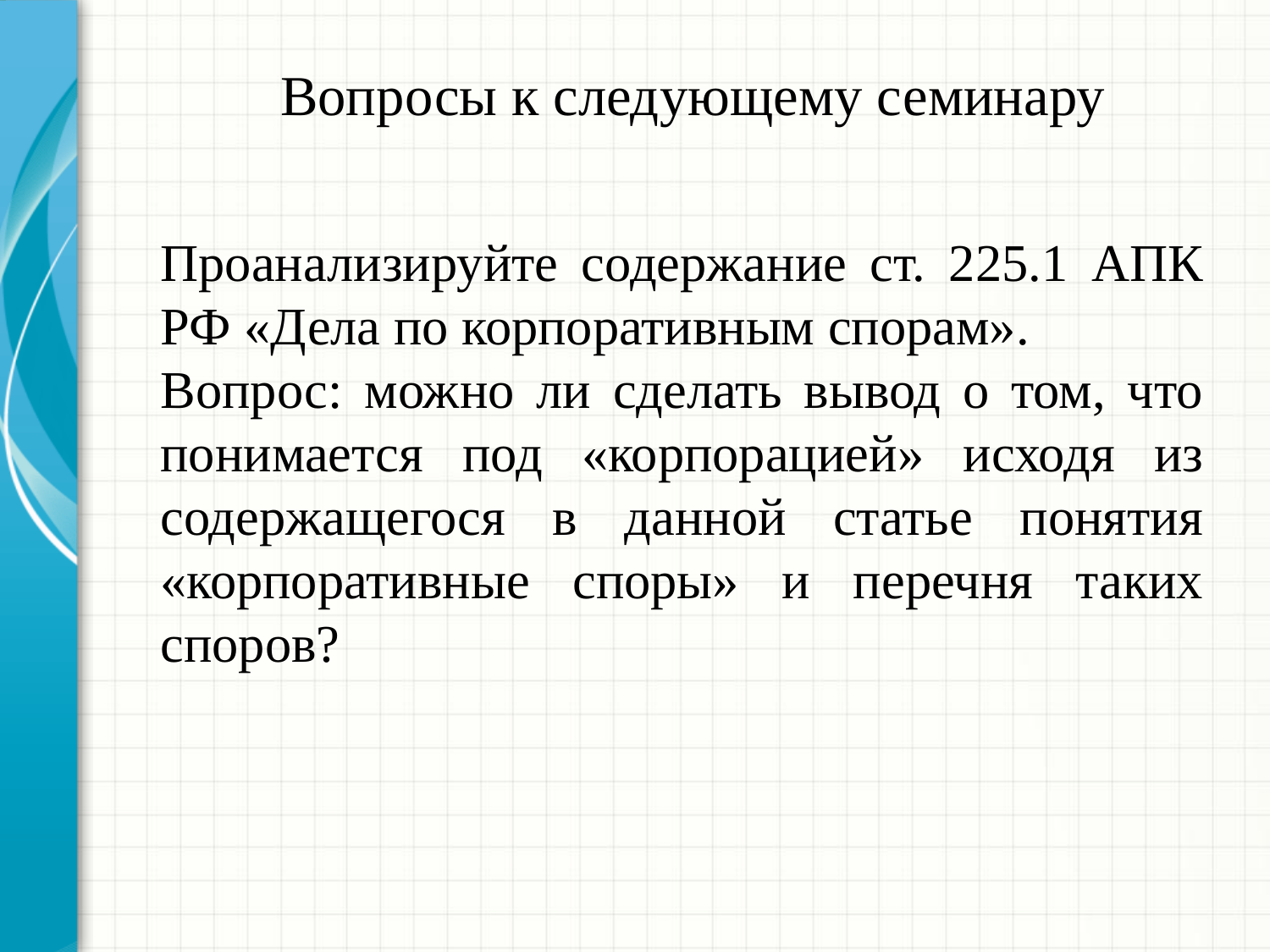

Вопросы к следующему семинару
Проанализируйте содержание ст. 225.1 АПК РФ «Дела по корпоративным спорам».
Вопрос: можно ли сделать вывод о том, что понимается под «корпорацией» исходя из содержащегося в данной статье понятия «корпоративные споры» и перечня таких споров?